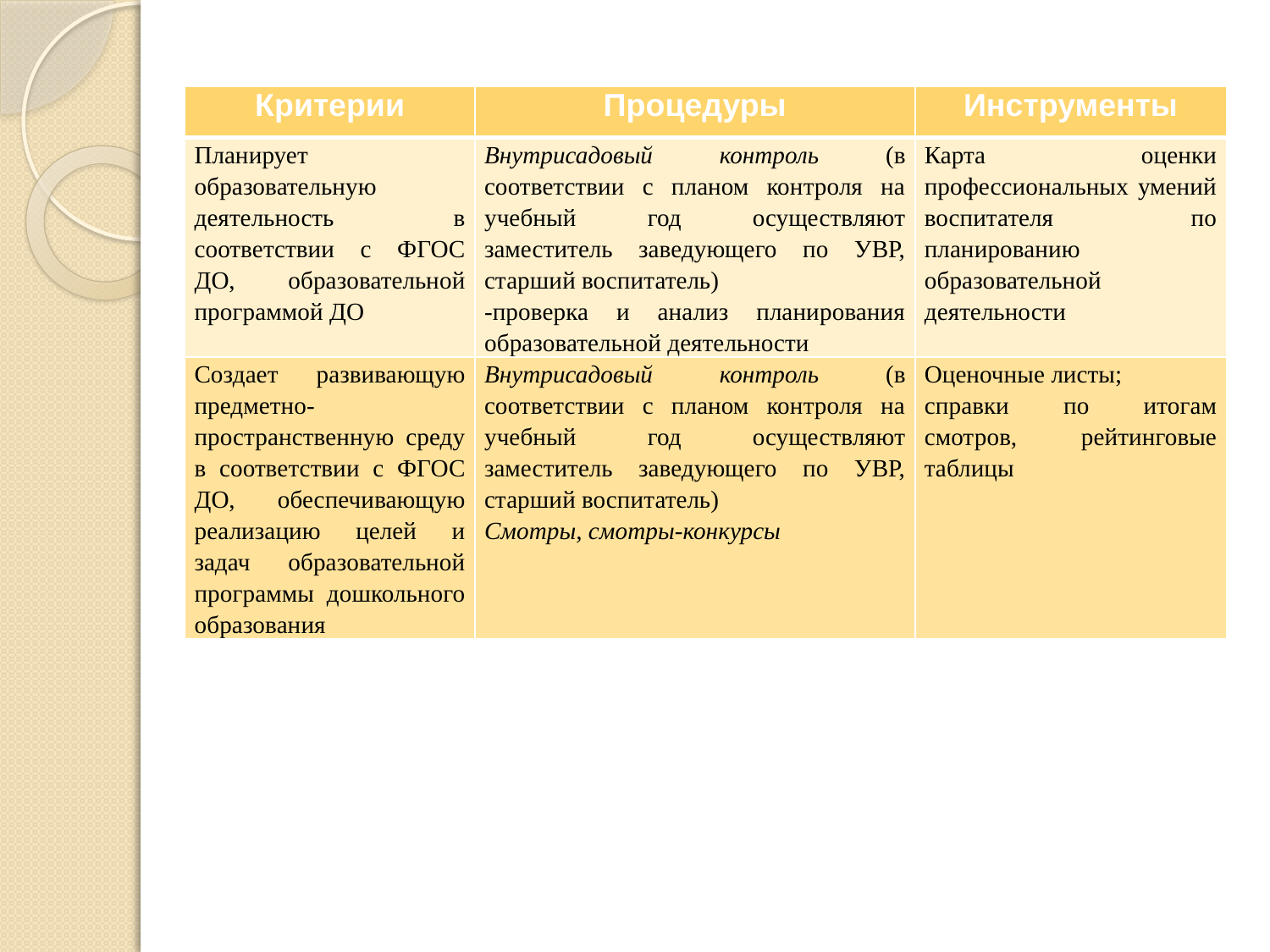

#
| Критерии | Процедуры | Инструменты |
| --- | --- | --- |
| Планирует образовательную деятельность в соответствии с ФГОС ДО, образовательной программой ДО | Внутрисадовый контроль (в соответствии с планом контроля на учебный год осуществляют заместитель заведующего по УВР, старший воспитатель) -проверка и анализ планирования образовательной деятельности | Карта оценки профессиональных умений воспитателя по планированию образовательной деятельности |
| Создает развивающую предметно-пространственную среду в соответствии с ФГОС ДО, обеспечивающую реализацию целей и задач образовательной программы дошкольного образования | Внутрисадовый контроль (в соответствии с планом контроля на учебный год осуществляют заместитель заведующего по УВР, старший воспитатель) Смотры, смотры-конкурсы | Оценочные листы; справки по итогам смотров, рейтинговые таблицы |